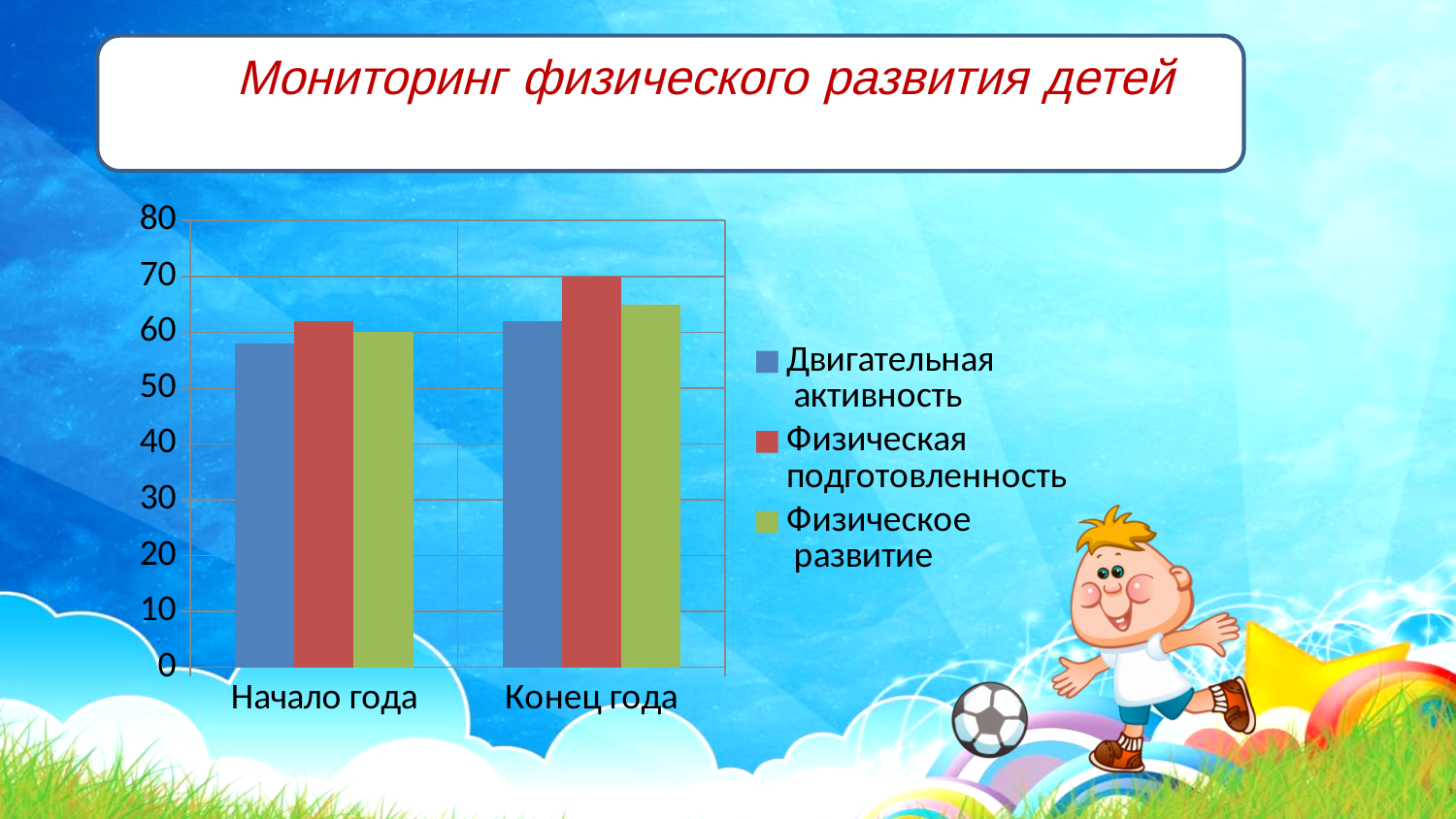

Мониторинг физического развития детей

### Chart

| Category | Двигательная
 активность | Физическая
подготовленность | Физическое
 развитие |
|---|---|---|---|
| Начало года | 58.0 | 62.0 | 60.0 |
| Конец года | 62.0 | 70.0 | 65.0 |